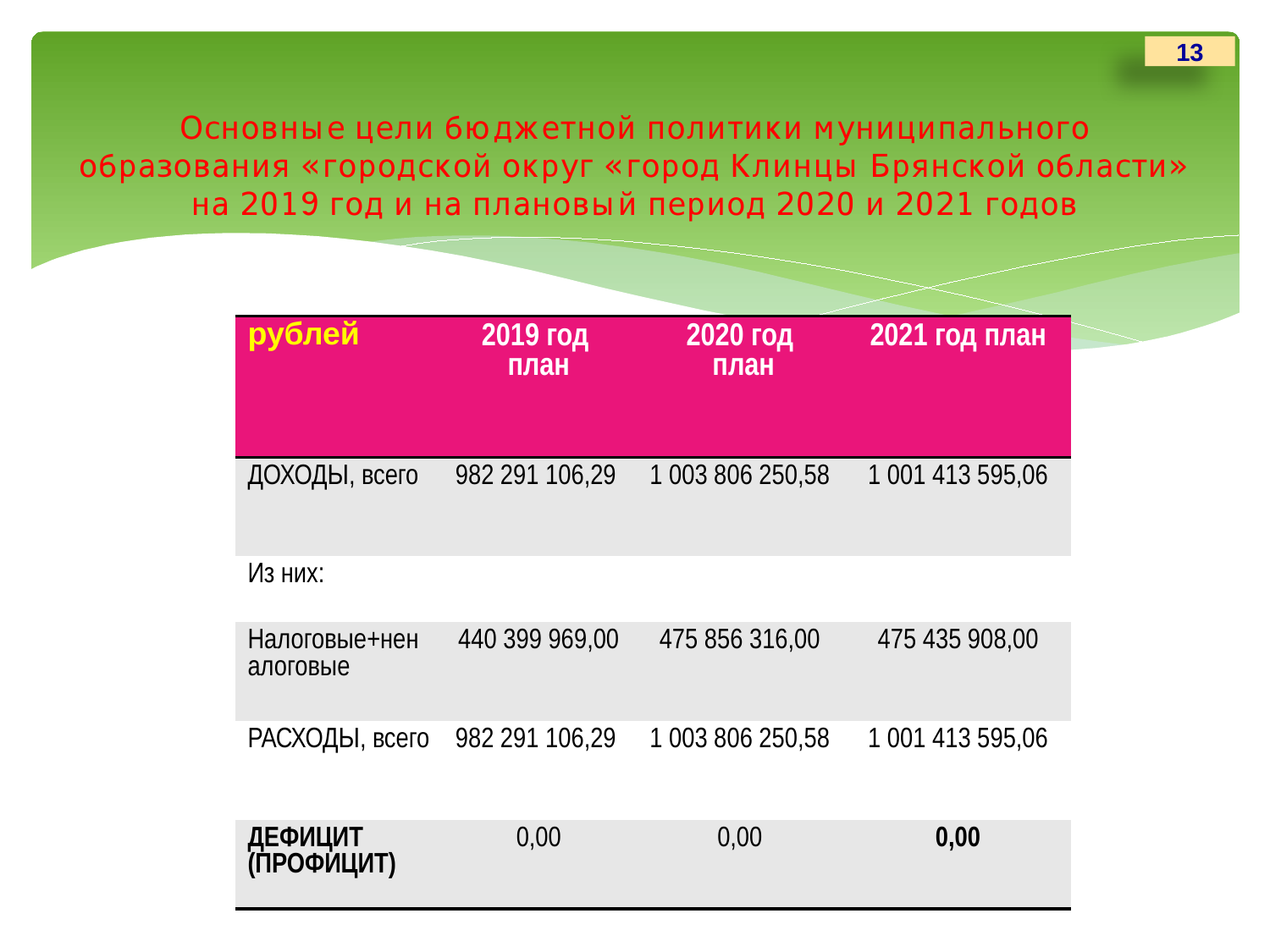

13
# Основные цели бюджетной политики муниципального образования «городской округ «город Клинцы Брянской области» на 2019 год и на плановый период 2020 и 2021 годов
| рублей | 2019 год план | 2020 год план | 2021 год план |
| --- | --- | --- | --- |
| ДОХОДЫ, всего | 982 291 106,29 | 1 003 806 250,58 | 1 001 413 595,06 |
| Из них: |  |  |  |
| Налоговые+неналоговые | 440 399 969,00 | 475 856 316,00 | 475 435 908,00 |
| РАСХОДЫ, всего | 982 291 106,29 | 1 003 806 250,58 | 1 001 413 595,06 |
| ДЕФИЦИТ (ПРОФИЦИТ) | 0,00 | 0,00 | 0,00 |